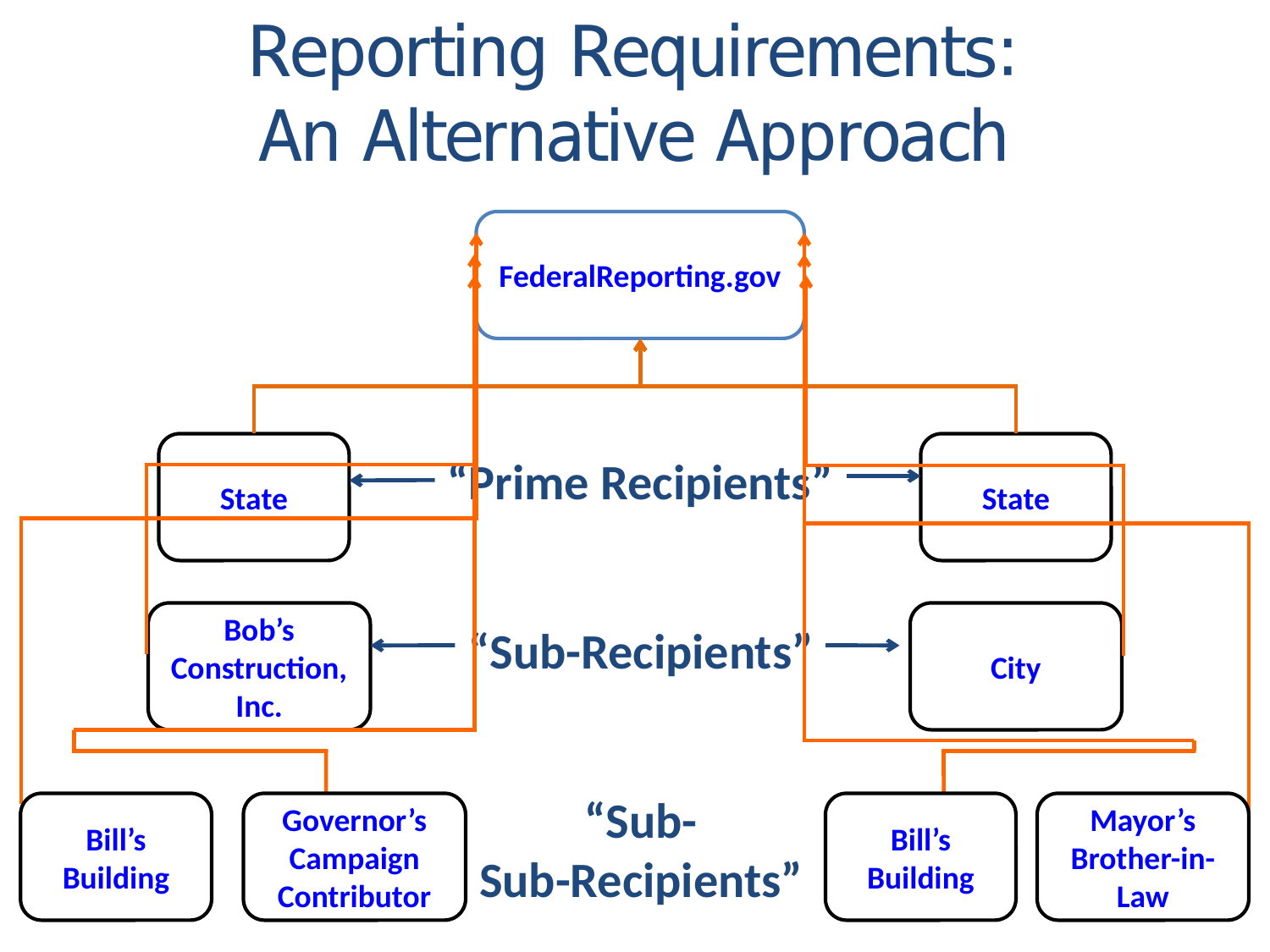

Reporting Requirements:
An Alternative Approach
FederalReporting.gov
State
State
“Prime Recipients”
Bob’s Construction, Inc.
City
“Sub-Recipients”

“Sub-
Sub-Recipients”
Bill’s Building
Governor’s Campaign
Contributor
Bill’s Building
Mayor’s
Brother-in-Law